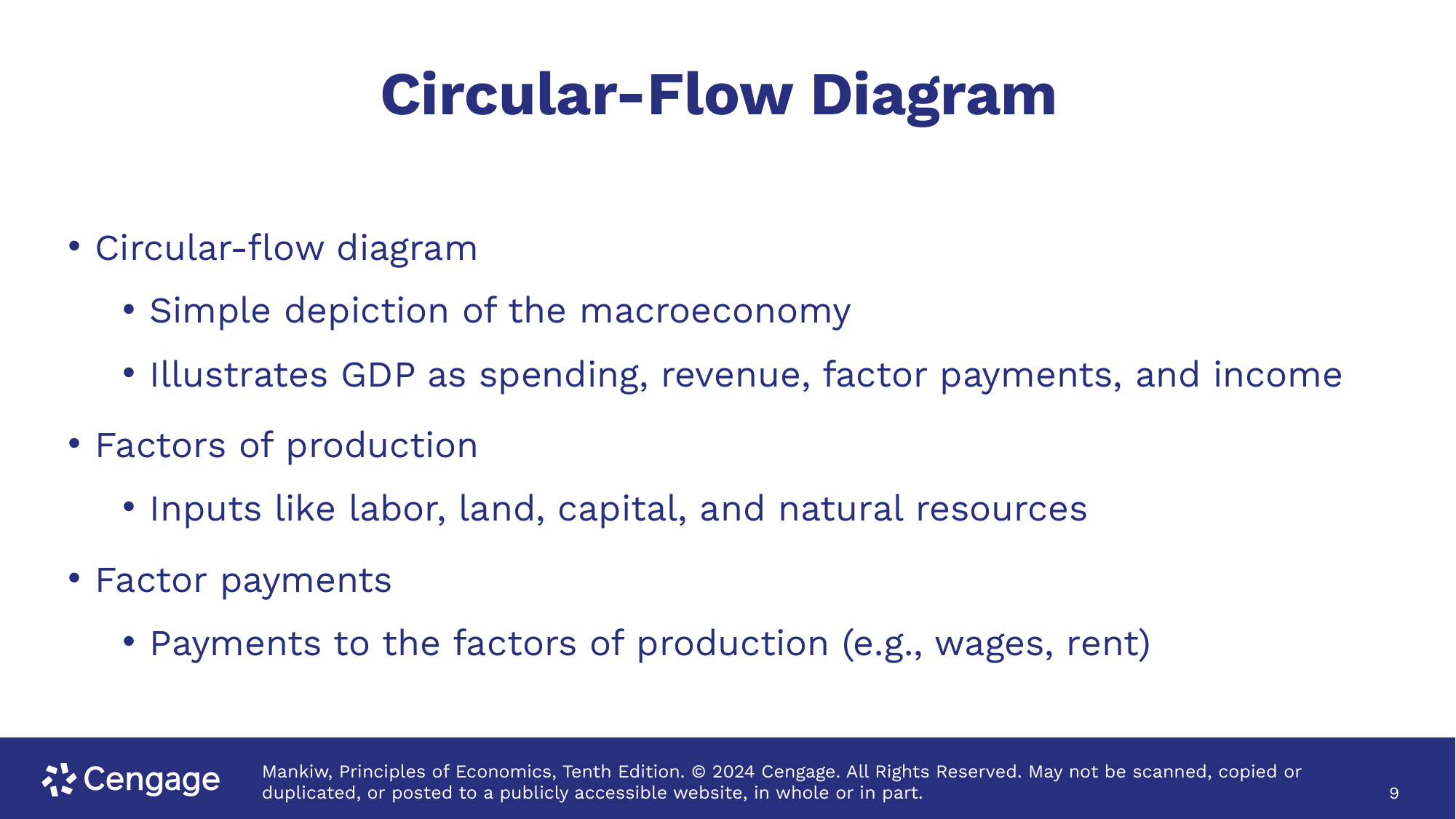

# Circular-Flow Diagram
Circular-flow diagram
Simple depiction of the macroeconomy
Illustrates GDP as spending, revenue, factor payments, and income
Factors of production
Inputs like labor, land, capital, and natural resources
Factor payments
Payments to the factors of production (e.g., wages, rent)